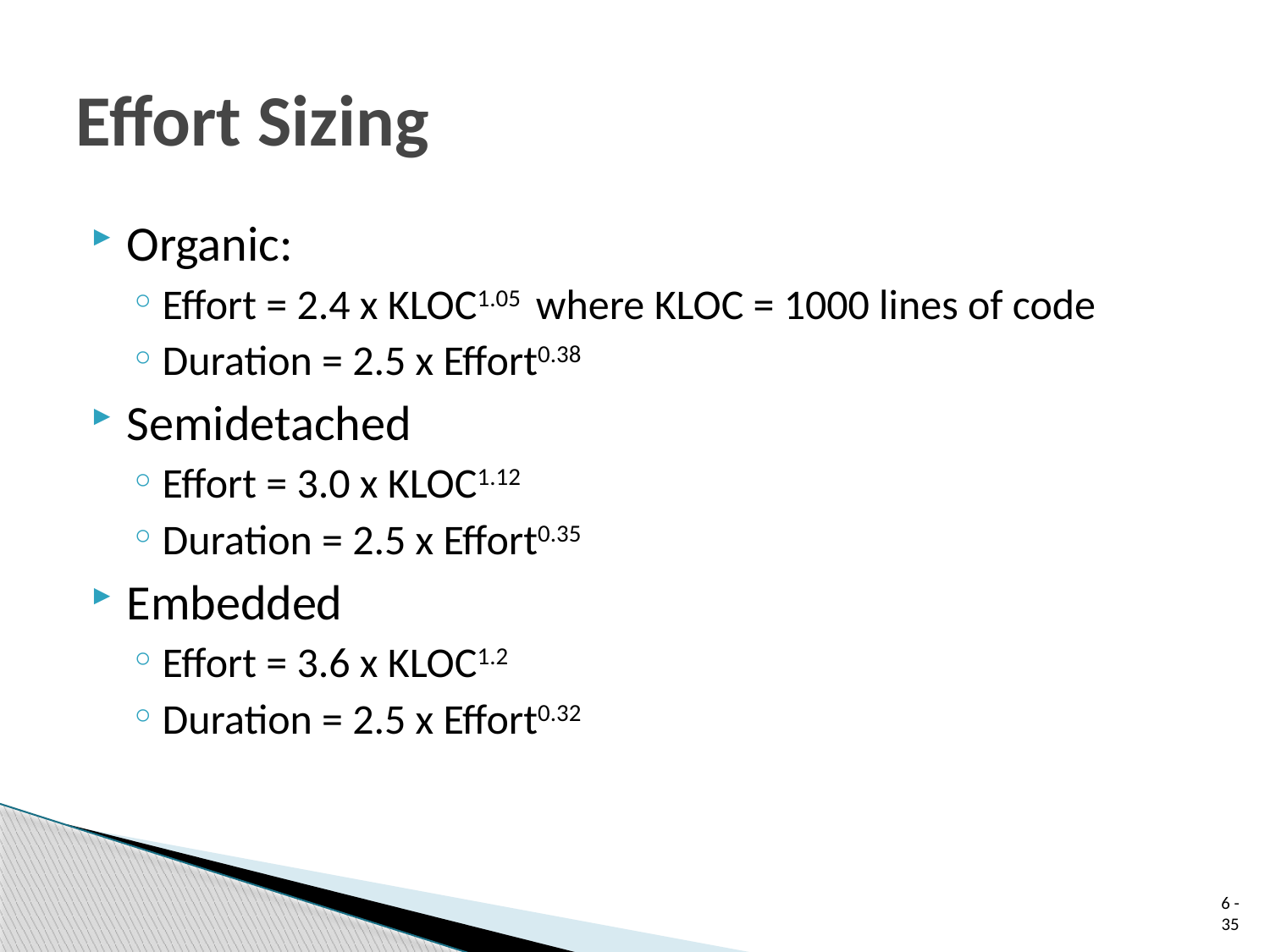

# Effort Sizing
Organic:
Effort = 2.4 x KLOC1.05  where KLOC = 1000 lines of code
Duration = 2.5 x Effort0.38
Semidetached
Effort = 3.0 x KLOC1.12
Duration = 2.5 x Effort0.35
Embedded
Effort = 3.6 x KLOC1.2
Duration = 2.5 x Effort0.32

 6 - 35